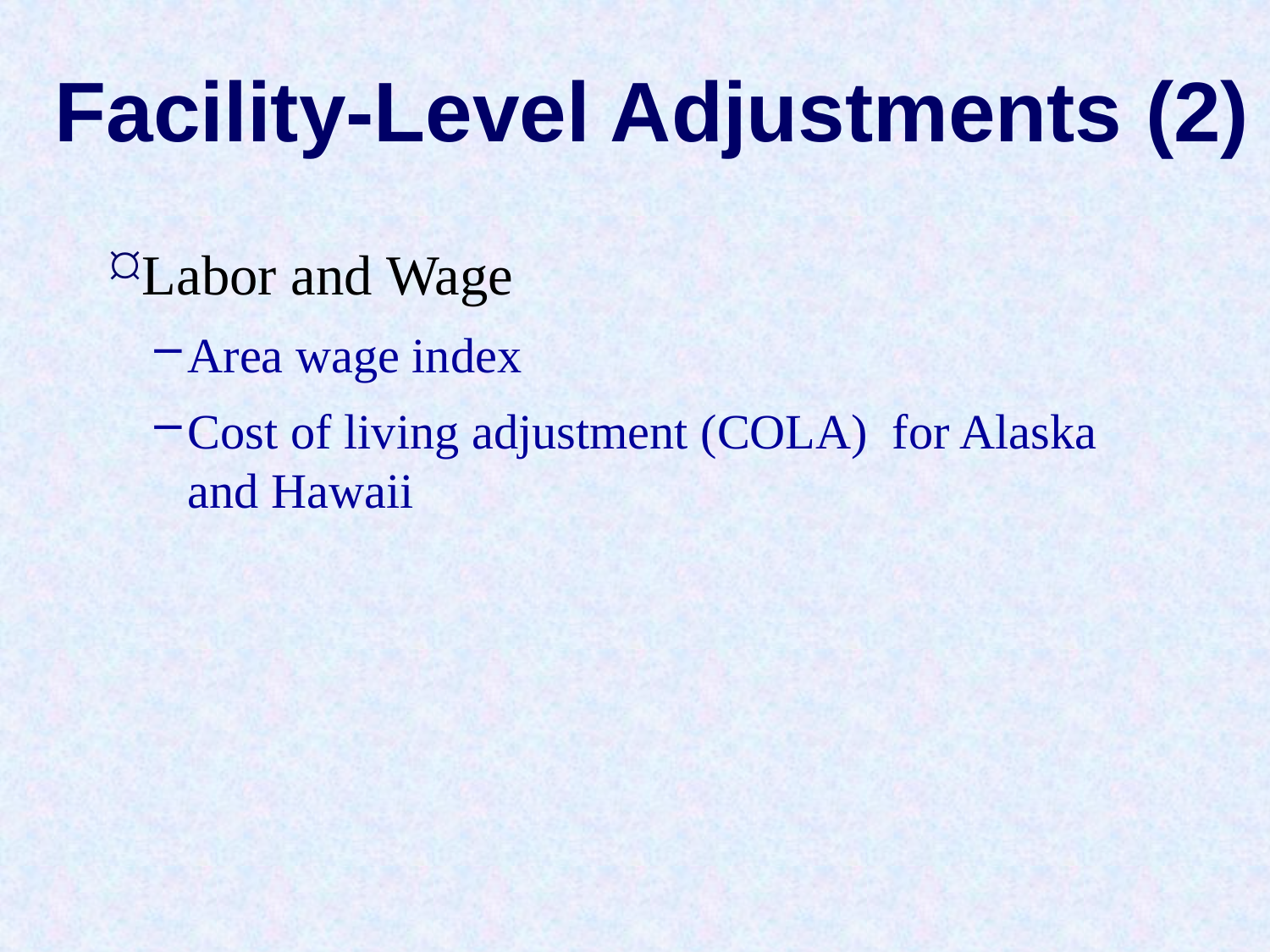

# Facility-Level Adjustments (2)
Labor and Wage
Area wage index
Cost of living adjustment (COLA)  for Alaska and Hawaii